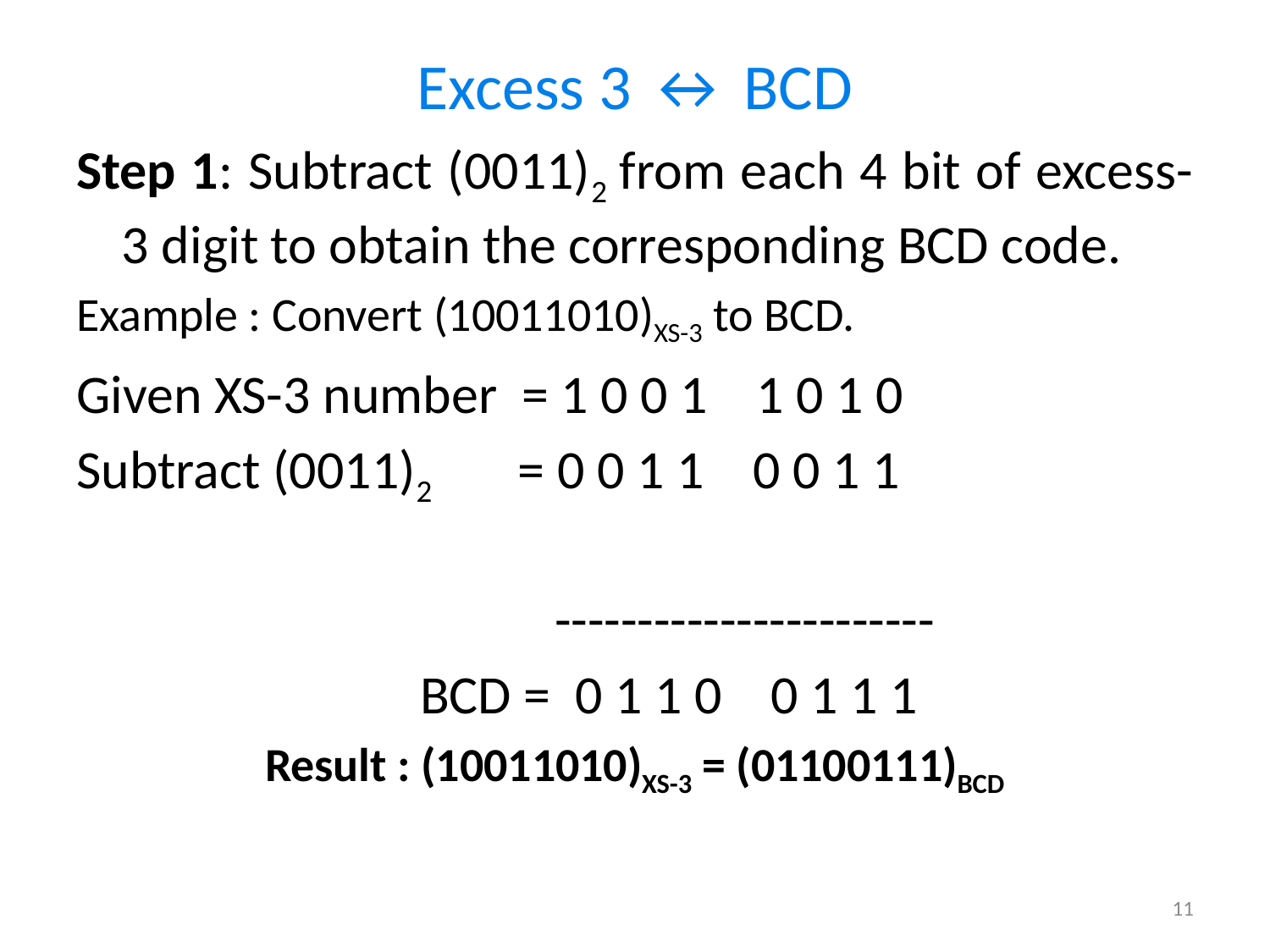

# Excess 3 ↔ BCD
Step 1: Subtract (0011)2 from each 4 bit of excess-3 digit to obtain the corresponding BCD code.
Example : Convert (10011010)XS-3 to BCD.
Given XS-3 number  = 1 0 0 1    1 0 1 0
Subtract (0011)2       = 0 0 1 1    0 0 1 1
                                       -----------------------
                            BCD =  0 1 1 0    0 1 1 1
Result : (10011010)XS-3 = (01100111)BCD

11